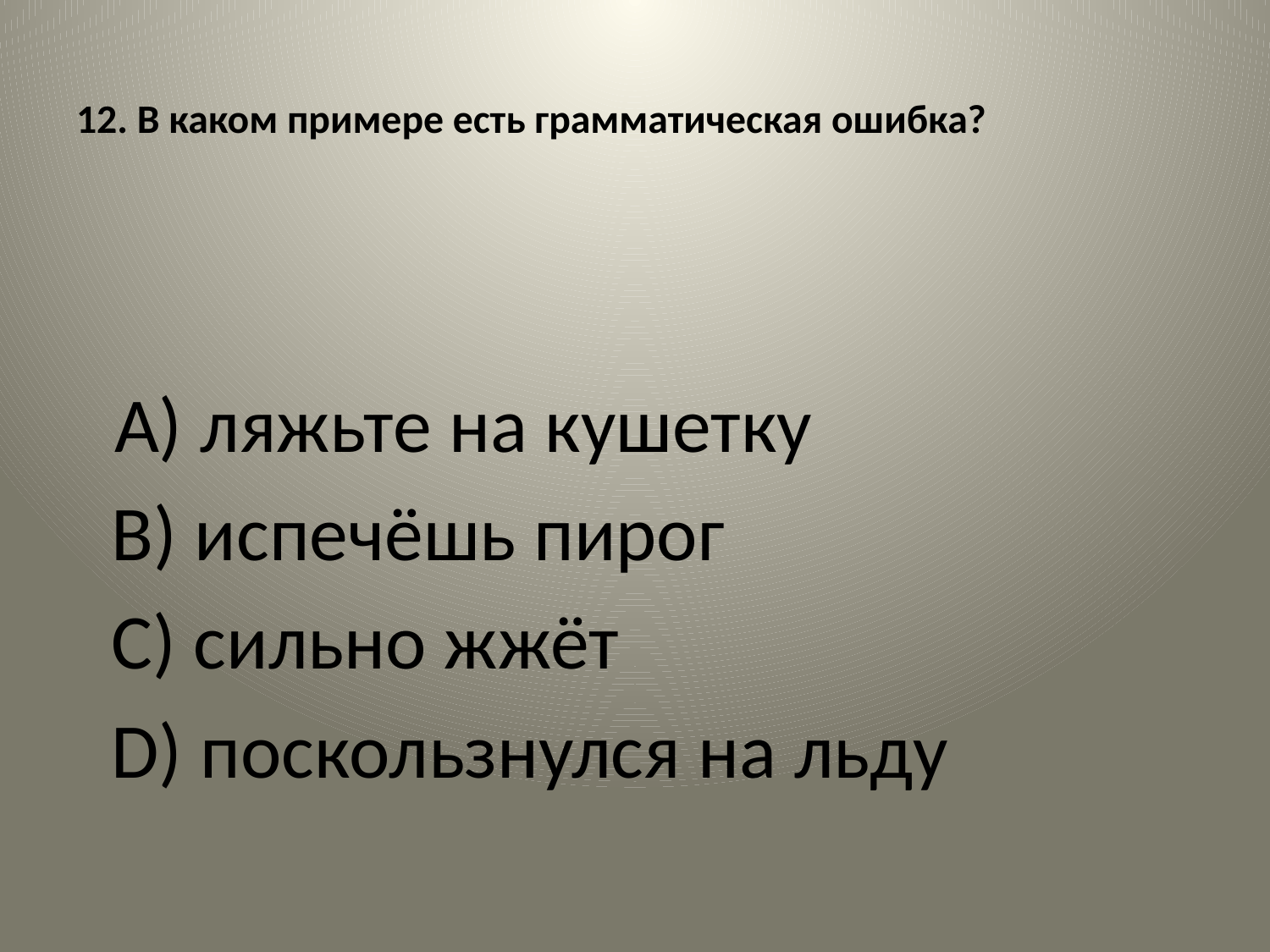

# 12. В каком примере есть грамматическая ошибка?

   A) ляжьте на кушетку
  B) испечёшь пирог
  C) сильно жжёт
  D) поскользнулся на льду